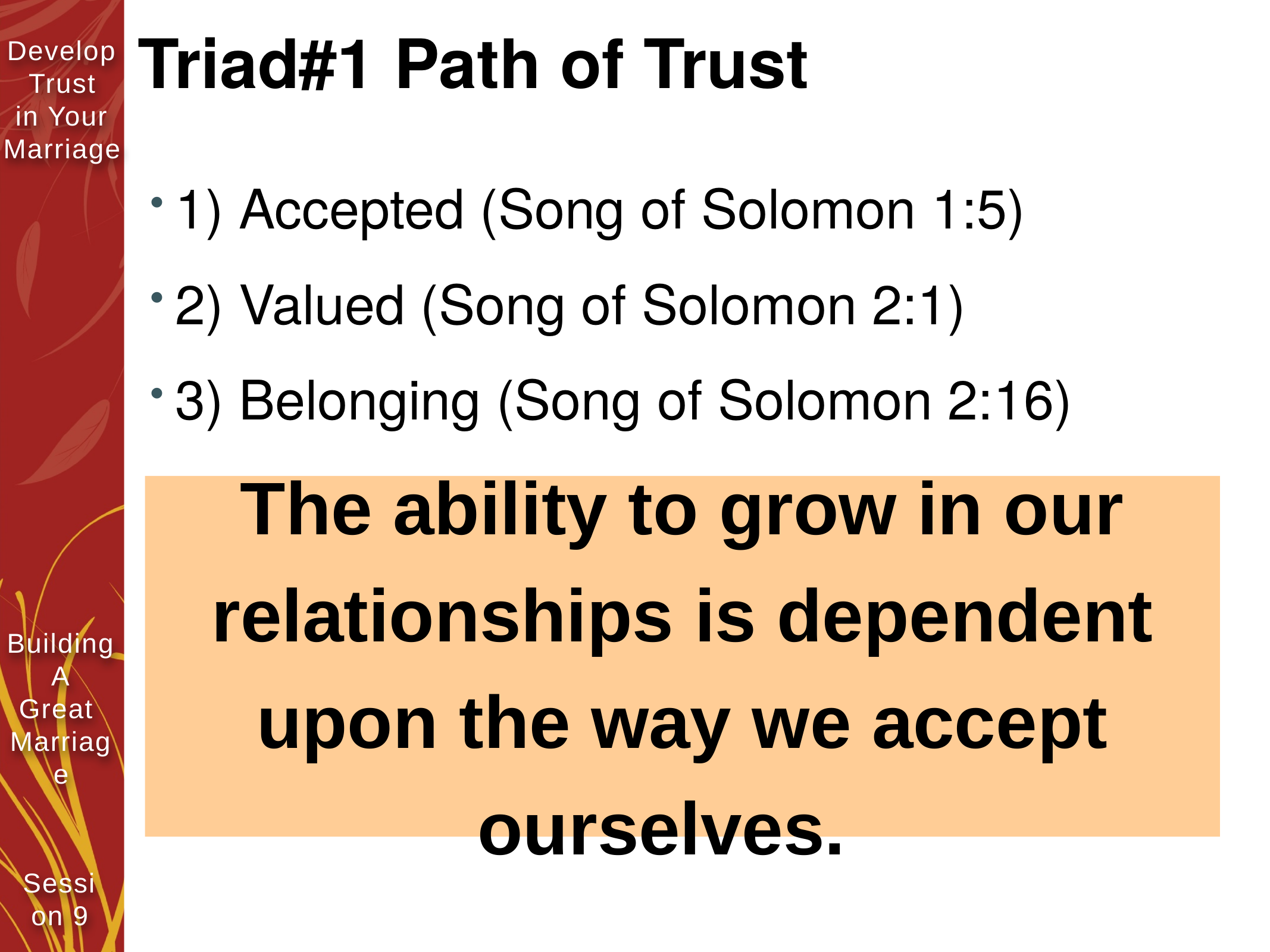

# Triad#1 Path of Trust
1) Accepted (Song of Solomon 1:5)
2) Valued (Song of Solomon 2:1)
3) Belonging (Song of Solomon 2:16)
The ability to grow in our relationships is dependent upon the way we accept ourselves.